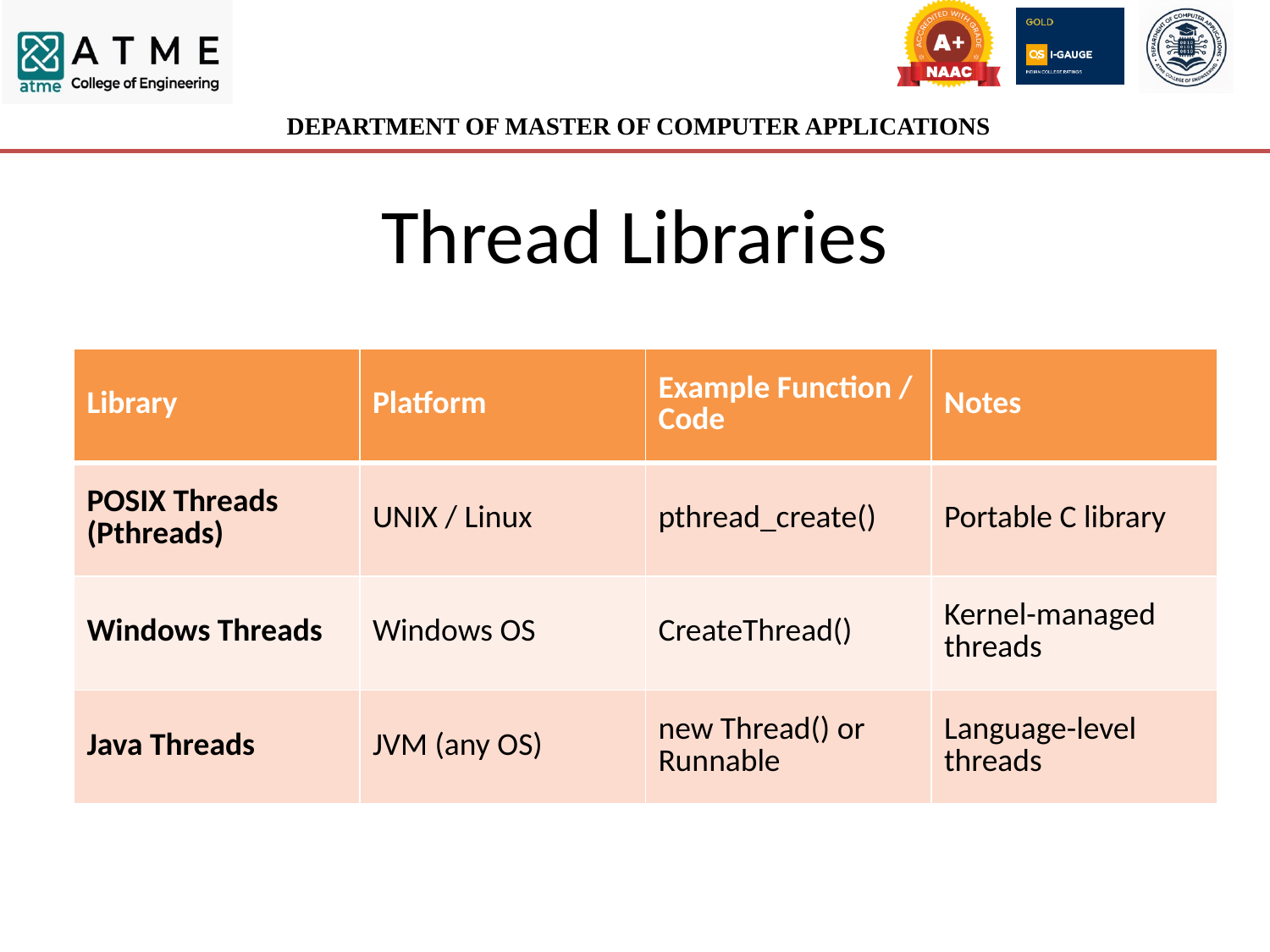

# Thread Libraries
| Library | Platform | Example Function / Code | Notes |
| --- | --- | --- | --- |
| POSIX Threads (Pthreads) | UNIX / Linux | pthread\_create() | Portable C library |
| Windows Threads | Windows OS | CreateThread() | Kernel-managed threads |
| Java Threads | JVM (any OS) | new Thread() or Runnable | Language-level threads |